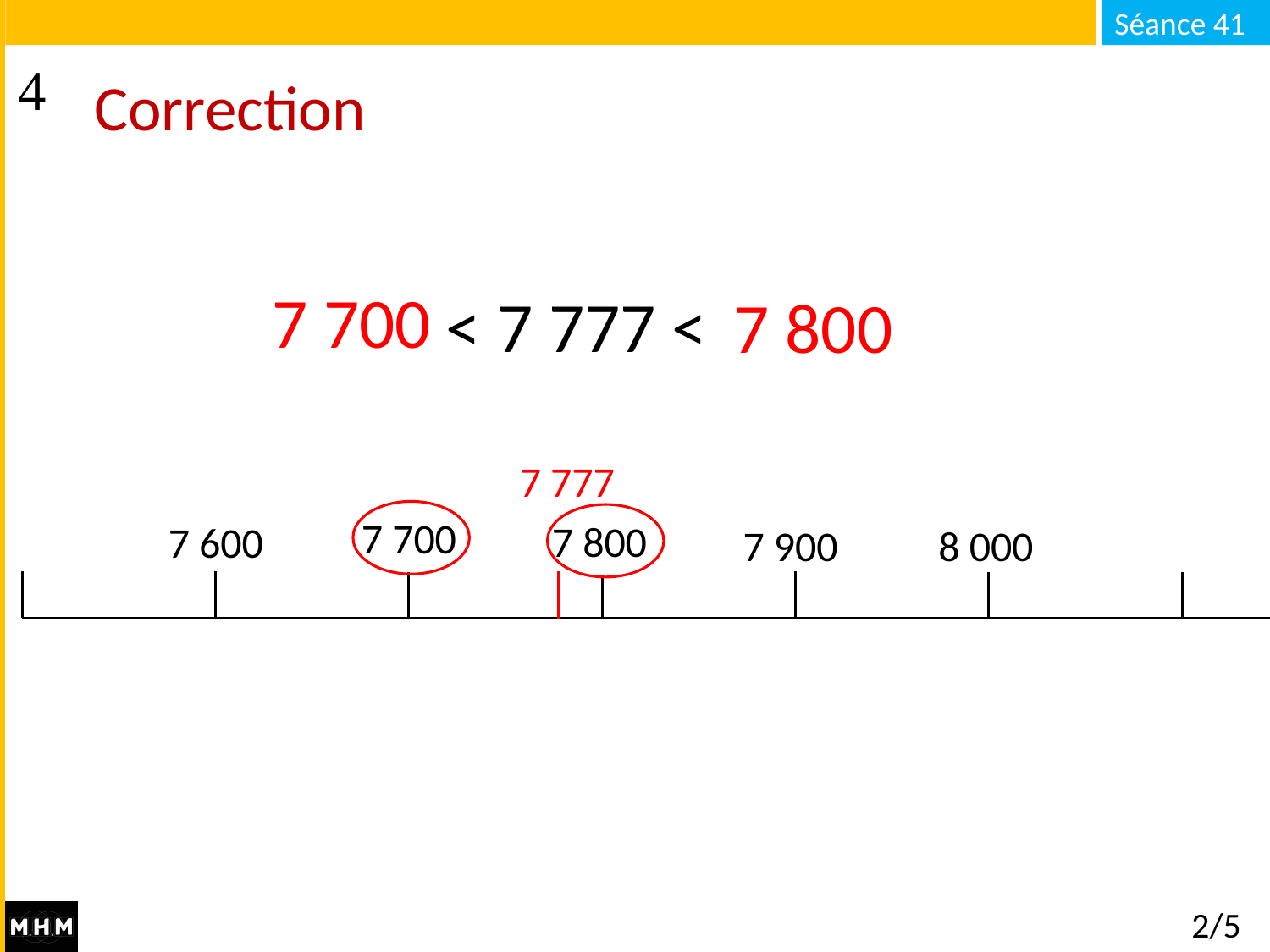

# Correction
7 700
… < 7 777 < …
7 800
7 777

7 700
7 800
7 600
7 900
8 000
2/5